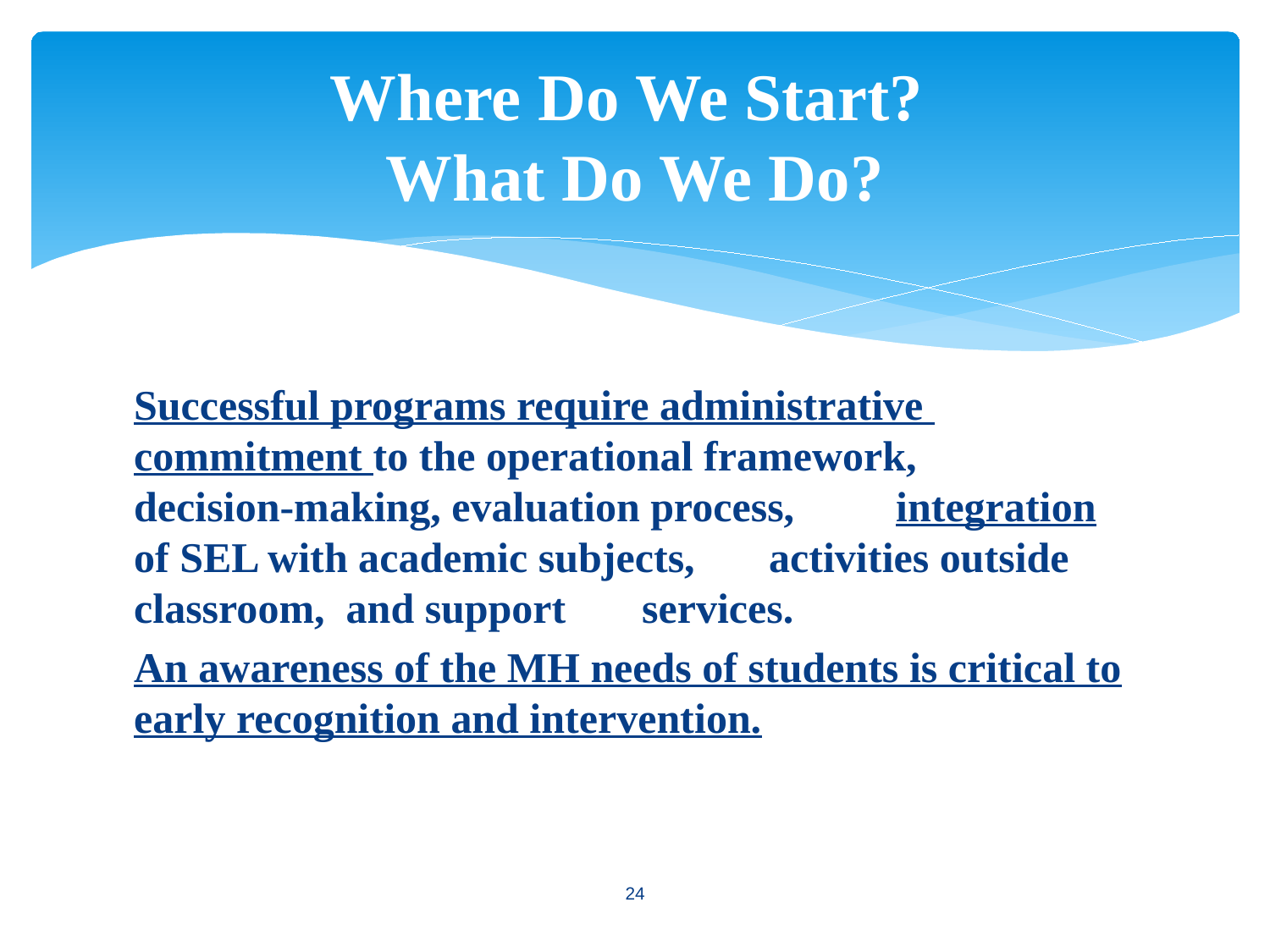

# Where Do We Start? What Do We Do?
Successful programs require administrative 	commitment to the operational framework, 	decision-making, evaluation process,	integration of SEL with academic subjects, 	activities outside classroom,  and support 	services.
An awareness of the MH needs of students is critical to early recognition and intervention.
24